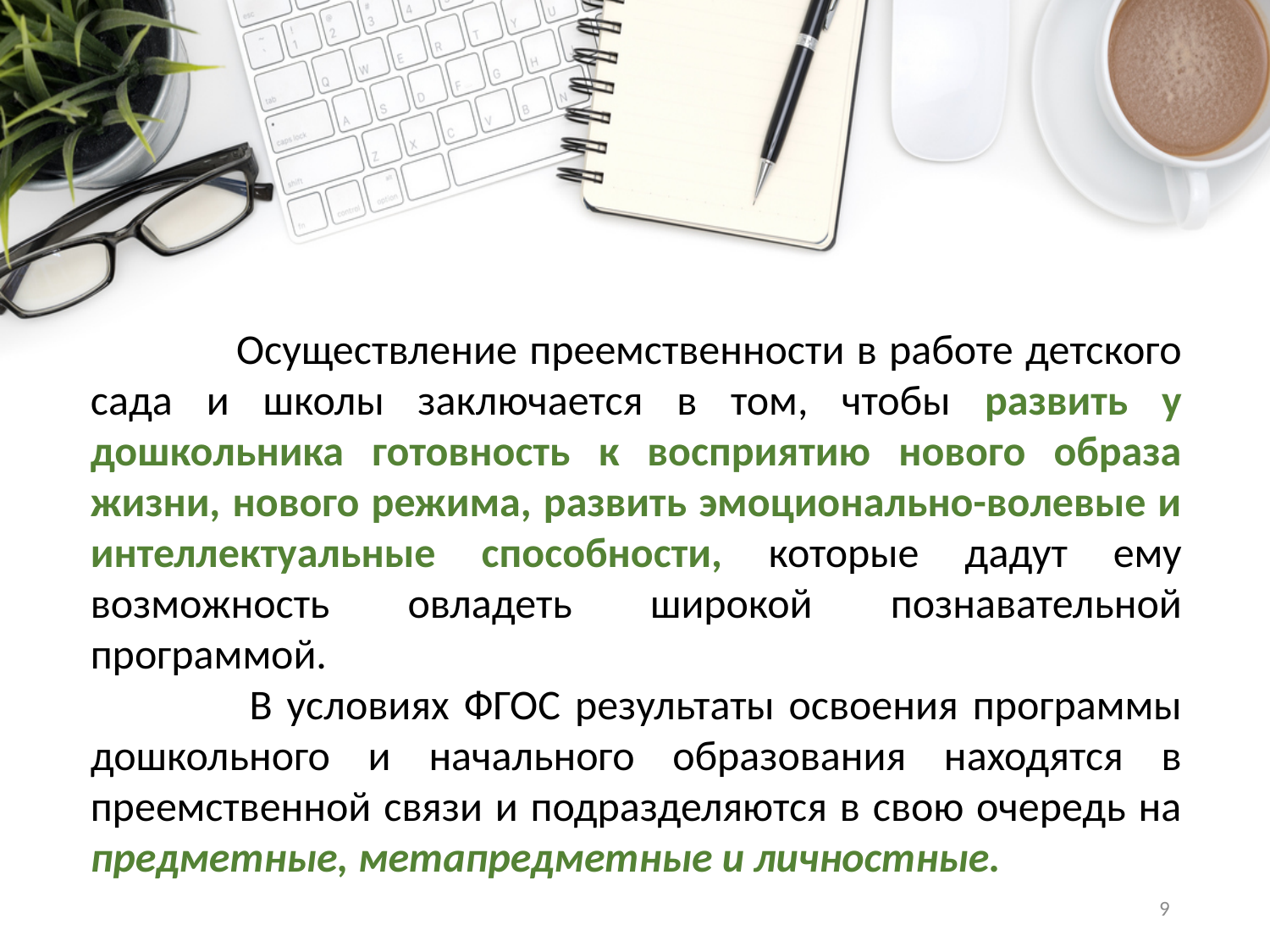

Осуществление преемственности в работе детского сада и школы заключается в том, чтобы развить у дошкольника готовность к восприятию нового образа жизни, нового режима, развить эмоционально-волевые и интеллектуальные способности, которые дадут ему возможность овладеть широкой познавательной программой.
           В условиях ФГОС результаты освоения программы дошкольного и начального образования находятся в преемственной связи и подразделяются в свою очередь на предметные, метапредметные и личностные.

9